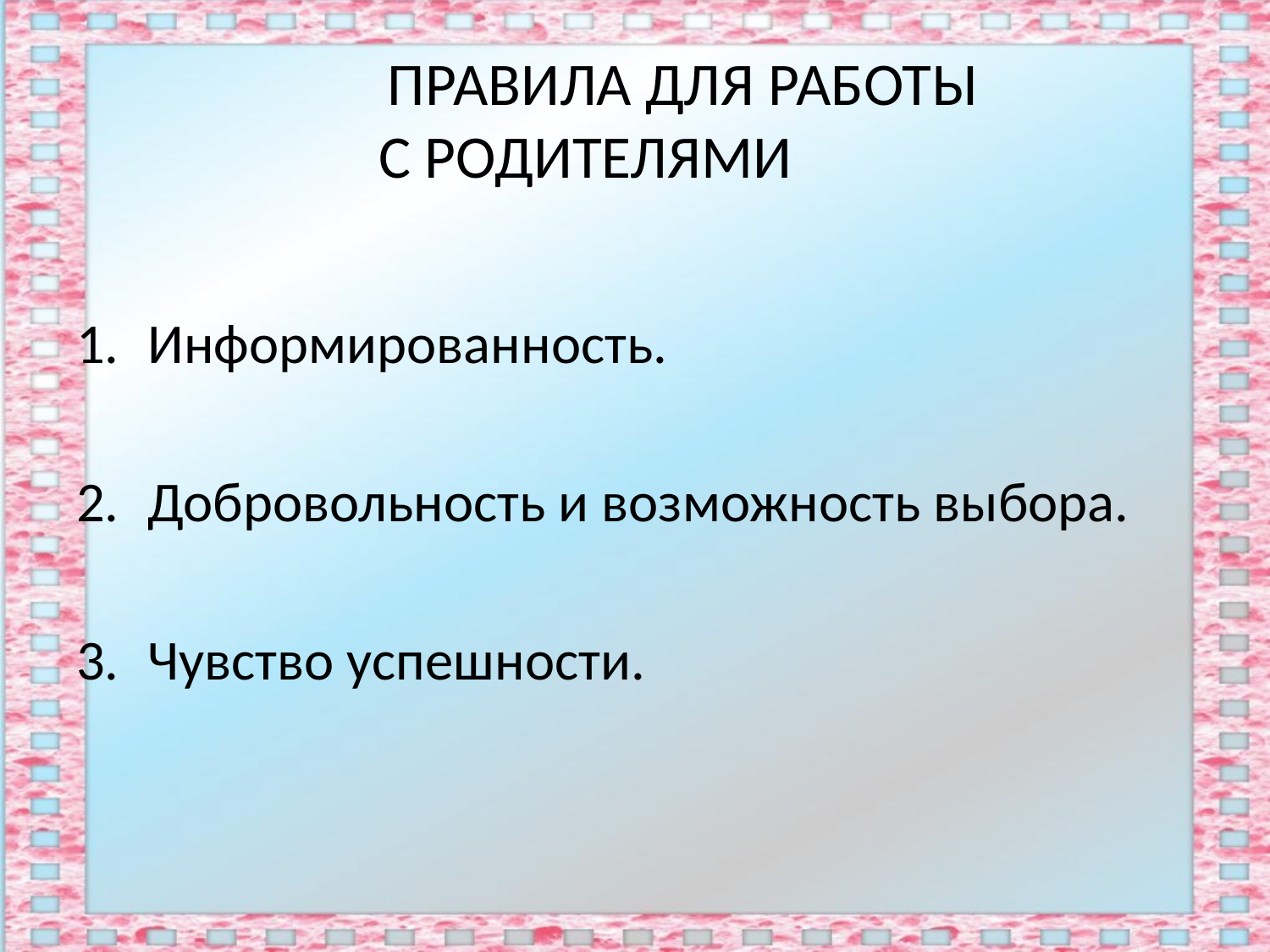

# ПРАВИЛА ДЛЯ РАБОТЫ С РОДИТЕЛЯМИ

Информированность.

Добровольность и возможность выбора.

Чувство успешности.